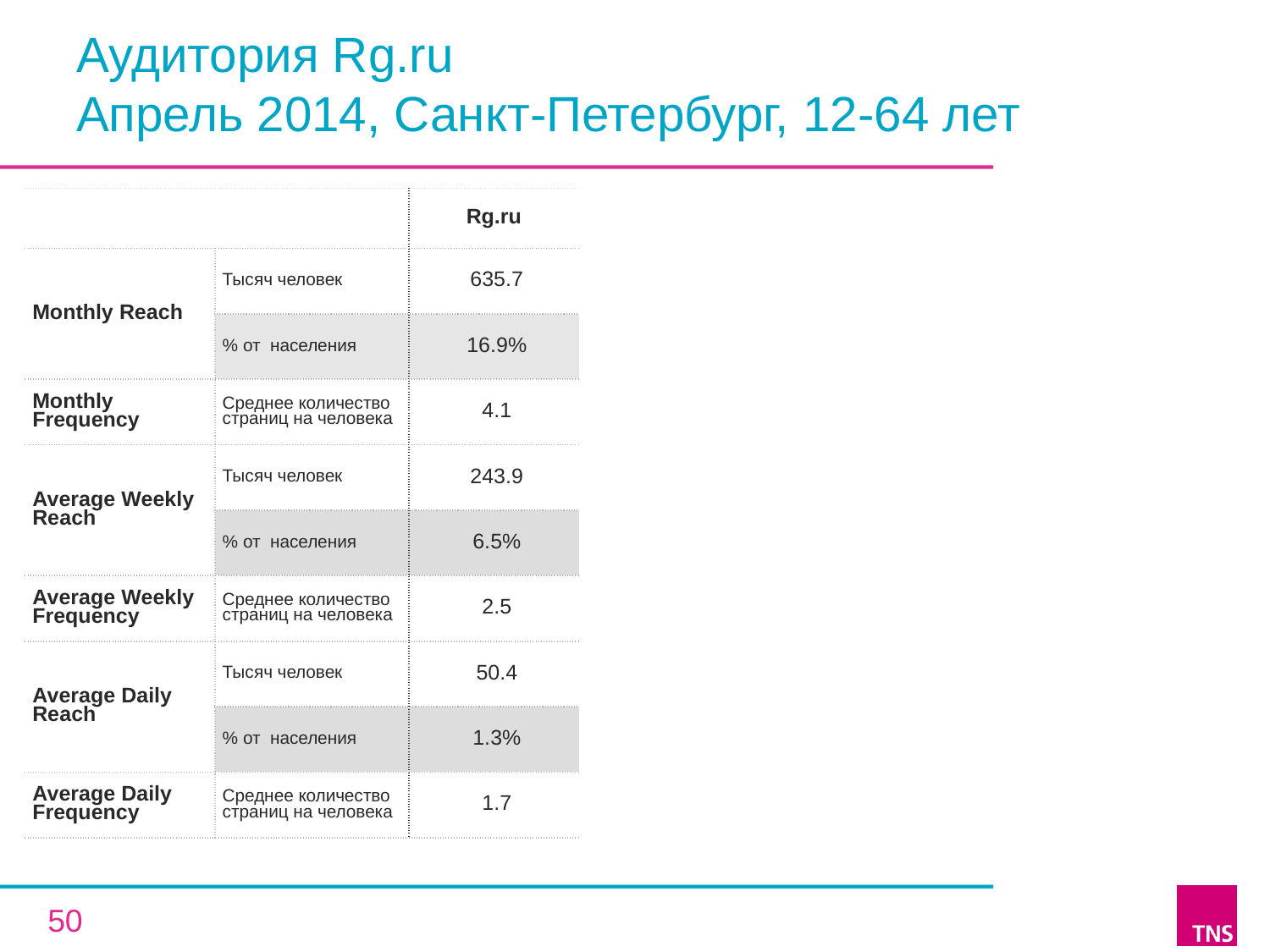

# Аудитория Rg.ru Апрель 2014, Санкт-Петербург, 12-64 лет
|  |  | Rg.ru |
| --- | --- | --- |
| Monthly Reach | Тысяч человек | 635.7 |
|  | % от населения | 16.9% |
| Monthly Frequency | Среднее количество страниц на человека | 4.1 |
| Average Weekly Reach | Тысяч человек | 243.9 |
|  | % от населения | 6.5% |
| Average Weekly Frequency | Среднее количество страниц на человека | 2.5 |
| Average Daily Reach | Тысяч человек | 50.4 |
|  | % от населения | 1.3% |
| Average Daily Frequency | Среднее количество страниц на человека | 1.7 |

50